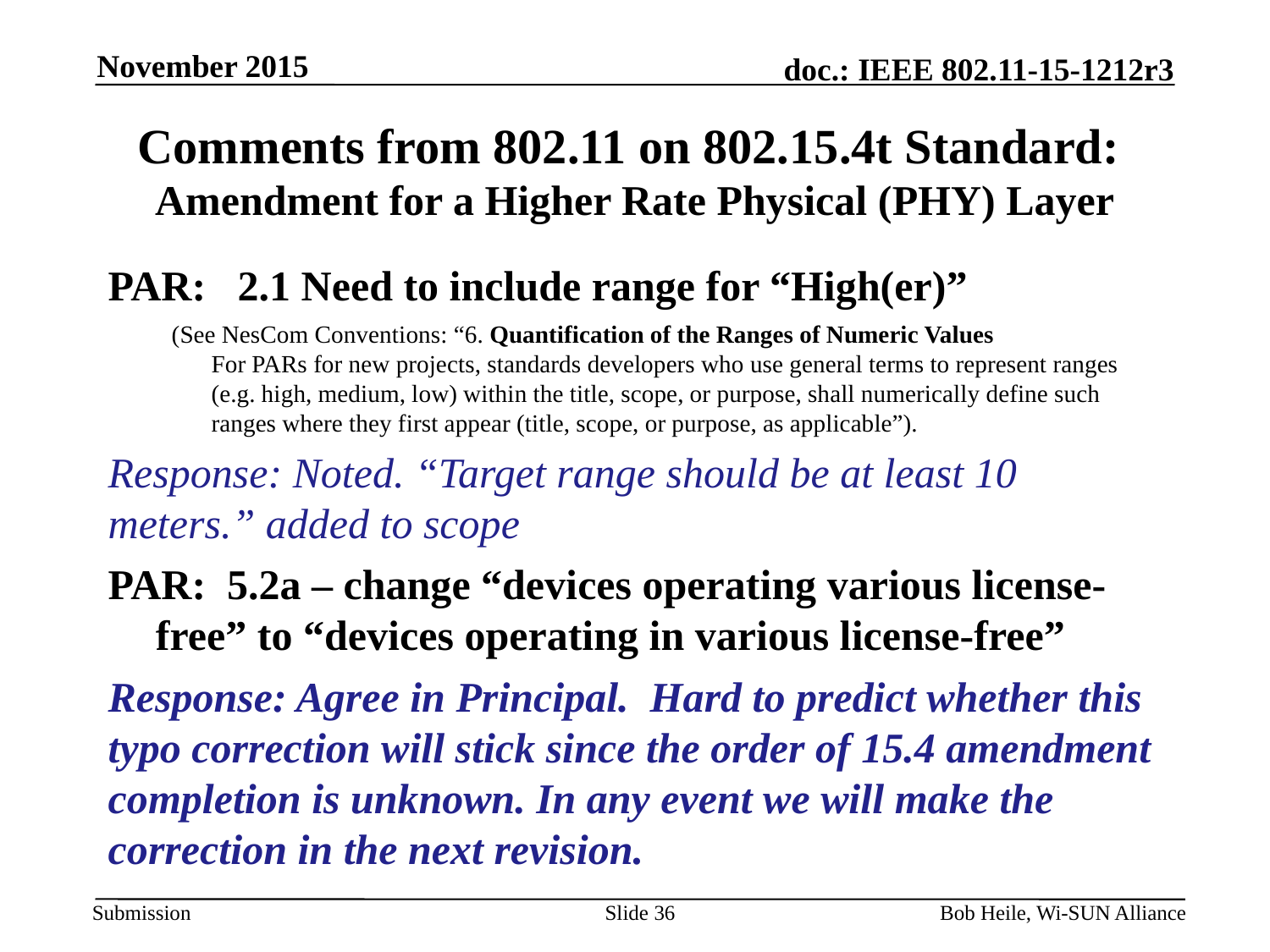

November 2015
# Comments from 802.11 on 802.15.4t Standard: Amendment for a Higher Rate Physical (PHY) Layer
PAR:   2.1 Need to include range for “High(er)”
(See NesCom Conventions: “6. Quantification of the Ranges of Numeric Values
For PARs for new projects, standards developers who use general terms to represent ranges (e.g. high, medium, low) within the title, scope, or purpose, shall numerically define such ranges where they first appear (title, scope, or purpose, as applicable”).
Response: Noted. “Target range should be at least 10 meters.” added to scope
PAR:  5.2a – change “devices operating various license-free” to “devices operating in various license-free”
Response: Agree in Principal.  Hard to predict whether this typo correction will stick since the order of 15.4 amendment completion is unknown. In any event we will make the correction in the next revision.
Slide 36
Bob Heile, Wi-SUN Alliance